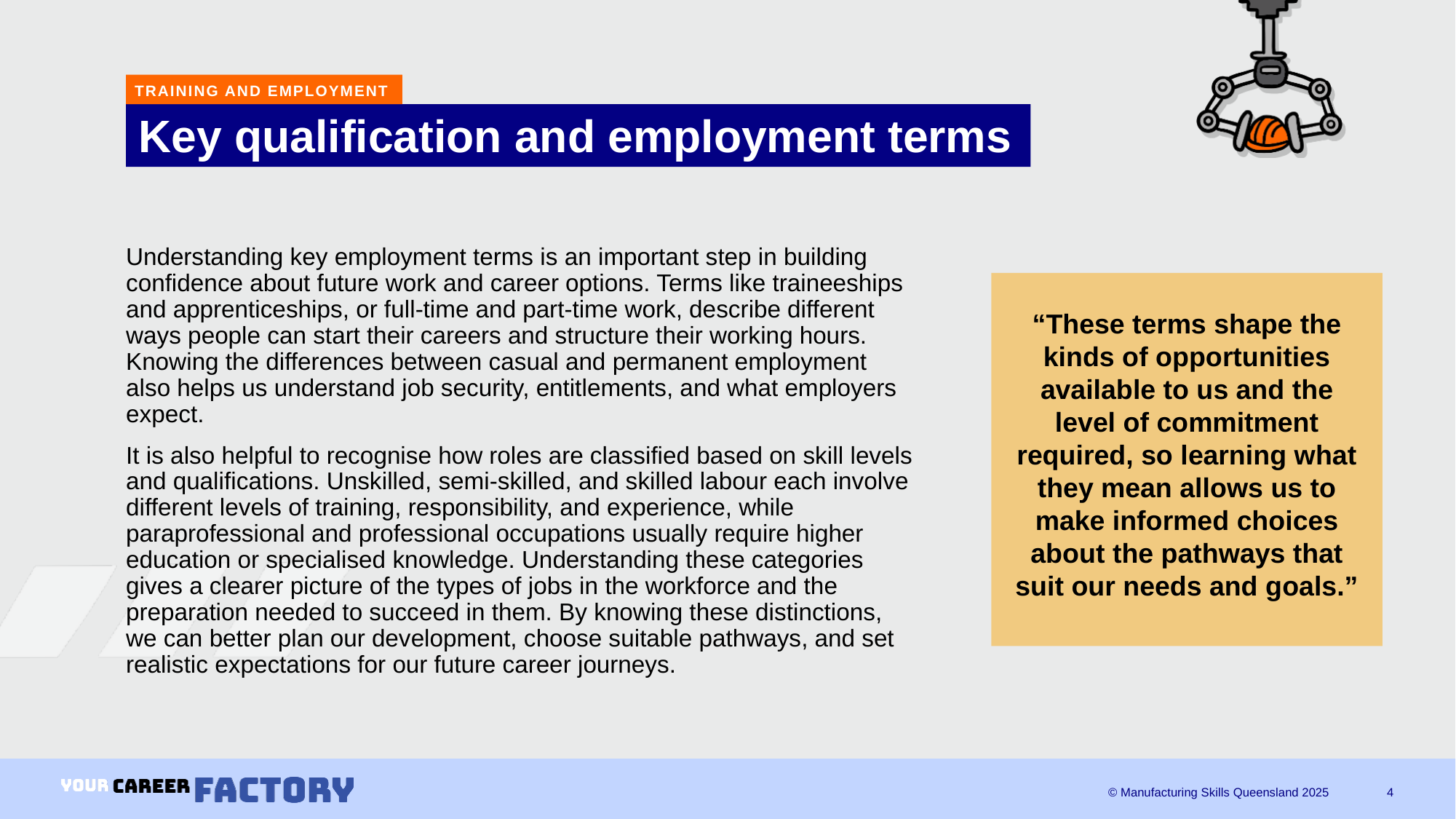

TRAINING AND EMPLOYMENT
# Key qualification and employment terms
Understanding key employment terms is an important step in building confidence about future work and career options. Terms like traineeships and apprenticeships, or full-time and part-time work, describe different ways people can start their careers and structure their working hours. Knowing the differences between casual and permanent employment also helps us understand job security, entitlements, and what employers expect.
It is also helpful to recognise how roles are classified based on skill levels and qualifications. Unskilled, semi-skilled, and skilled labour each involve different levels of training, responsibility, and experience, while paraprofessional and professional occupations usually require higher education or specialised knowledge. Understanding these categories gives a clearer picture of the types of jobs in the workforce and the preparation needed to succeed in them. By knowing these distinctions, we can better plan our development, choose suitable pathways, and set realistic expectations for our future career journeys.

“These terms shape the kinds of opportunities available to us and the level of commitment required, so learning what they mean allows us to make informed choices about the pathways that suit our needs and goals.”